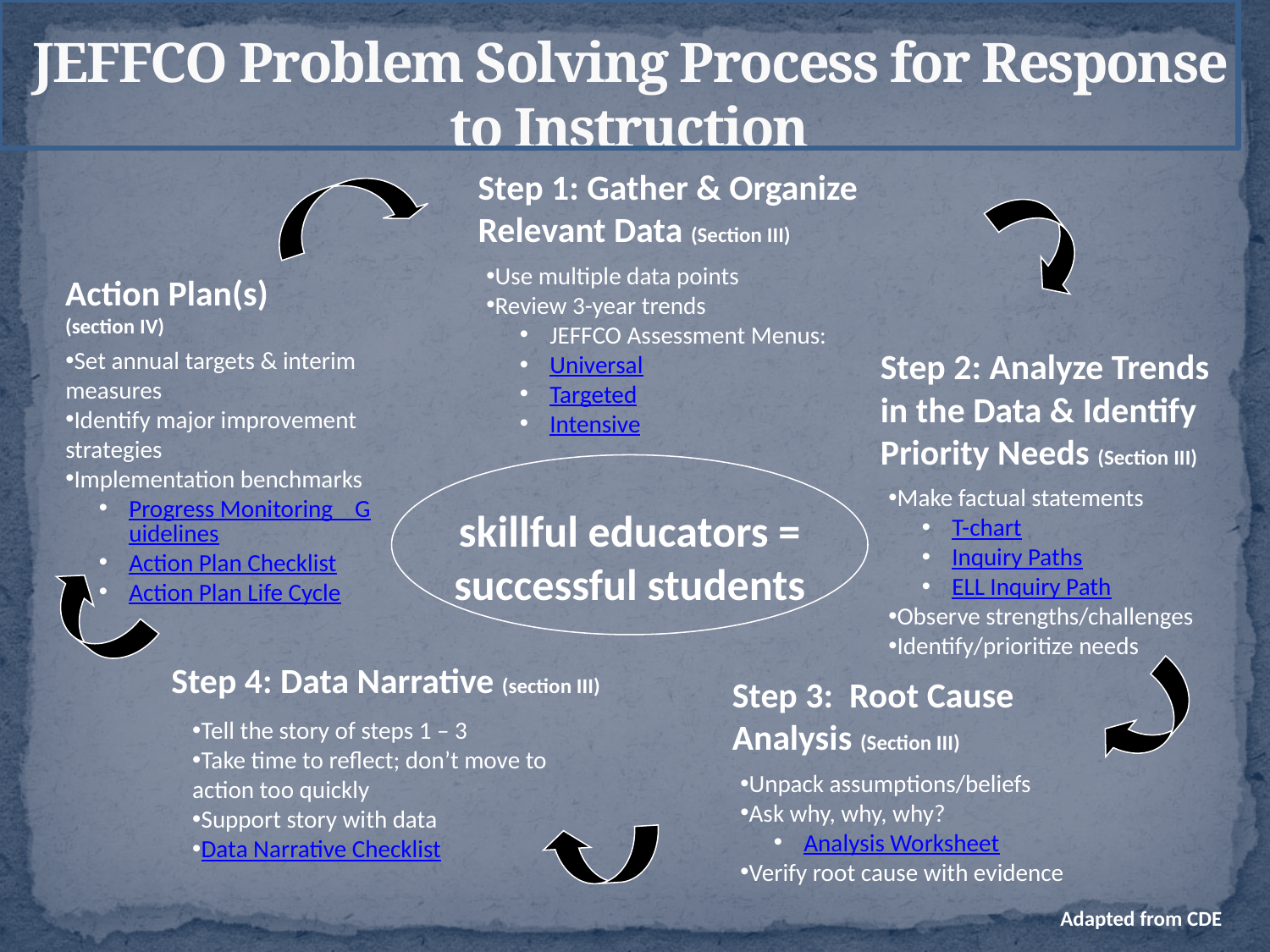

JEFFCO Problem Solving Process for Response to Instruction

Step 1: Gather & Organize Relevant Data (Section III)

Use multiple data points
Review 3-year trends
JEFFCO Assessment Menus:
Universal
Targeted
Intensive

Action Plan(s)
(section IV)

Set annual targets & interim measures
Identify major improvement strategies
Implementation benchmarks
Progress Monitoring    Guidelines
Action Plan Checklist
Action Plan Life Cycle
Step 2: Analyze Trends in the Data & Identify Priority Needs (Section III)

skillful educators =
successful students

Make factual statements
T-chart
Inquiry Paths
ELL Inquiry Path
Observe strengths/challenges
Identify/prioritize needs

Step 4: Data Narrative (section III)

Step 3:  Root Cause Analysis (Section III)
Tell the story of steps 1 – 3
Take time to reflect; don’t move to action too quickly
Support story with data
Data Narrative Checklist
Unpack assumptions/beliefs
Ask why, why, why?
Analysis Worksheet
Verify root cause with evidence

Adapted from CDE